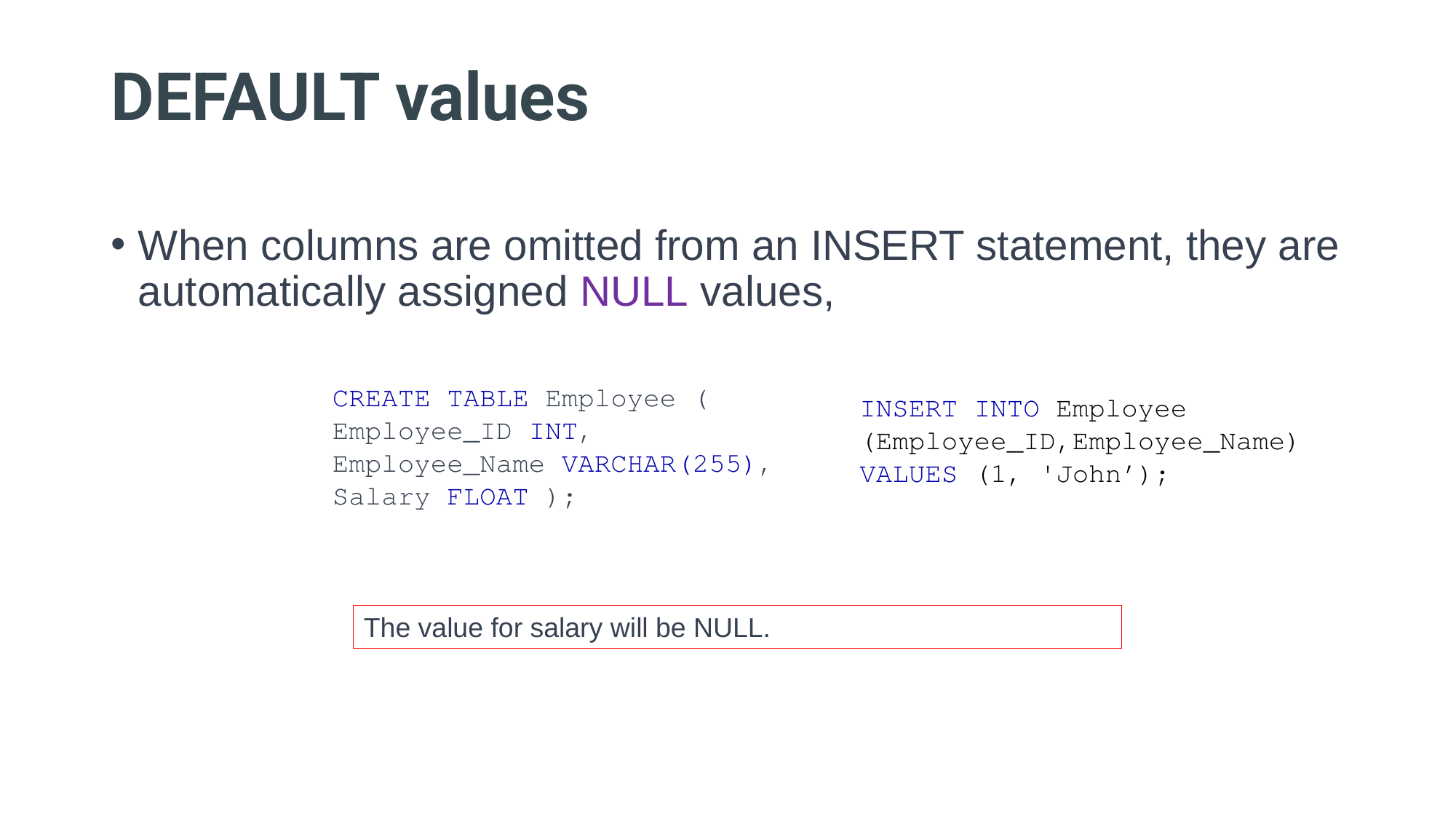

# DEFAULT values
When columns are omitted from an INSERT statement, they are automatically assigned NULL values,
CREATE TABLE Employee (
Employee_ID INT,
Employee_Name VARCHAR(255),
Salary FLOAT );
INSERT INTO Employee (Employee_ID,Employee_Name)
VALUES (1, 'John’);
The value for salary will be NULL.